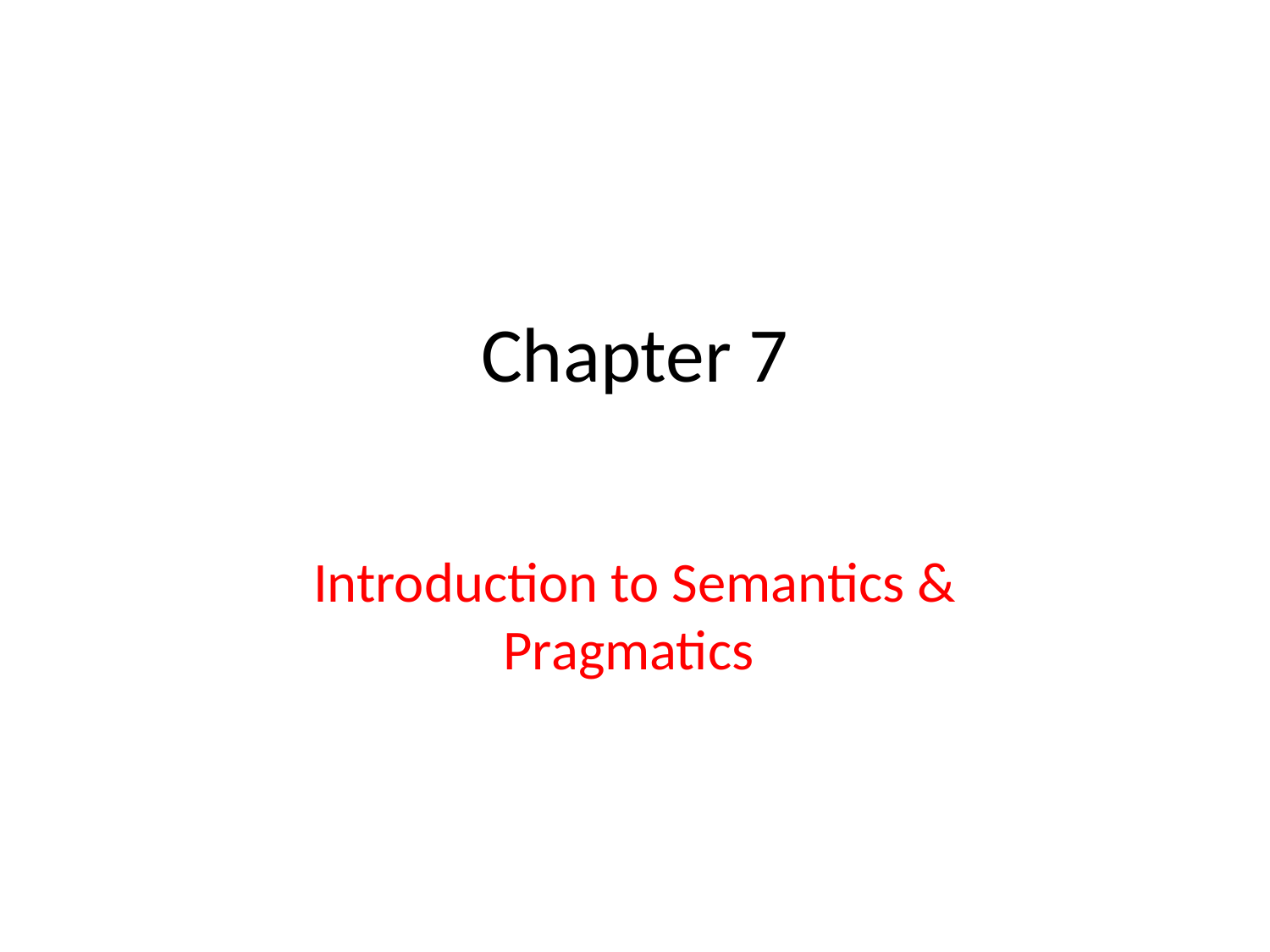

# Chapter 7
Introduction to Semantics & Pragmatics